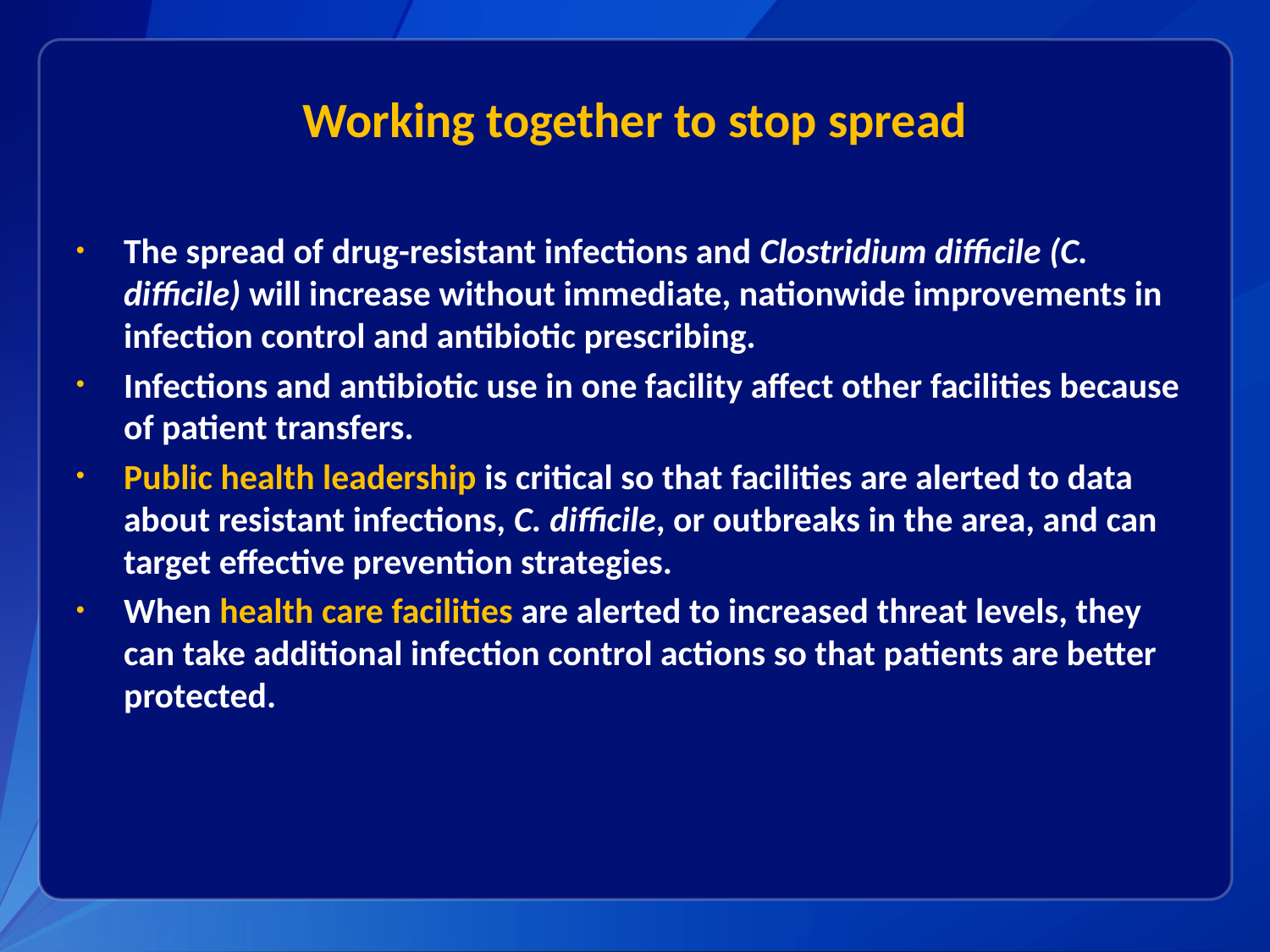

# Working together to stop spread
The spread of drug-resistant infections and Clostridium difficile (C. difficile) will increase without immediate, nationwide improvements in infection control and antibiotic prescribing.
Infections and antibiotic use in one facility affect other facilities because of patient transfers.
Public health leadership is critical so that facilities are alerted to data about resistant infections, C. difficile, or outbreaks in the area, and can target effective prevention strategies.
When health care facilities are alerted to increased threat levels, they can take additional infection control actions so that patients are better protected.